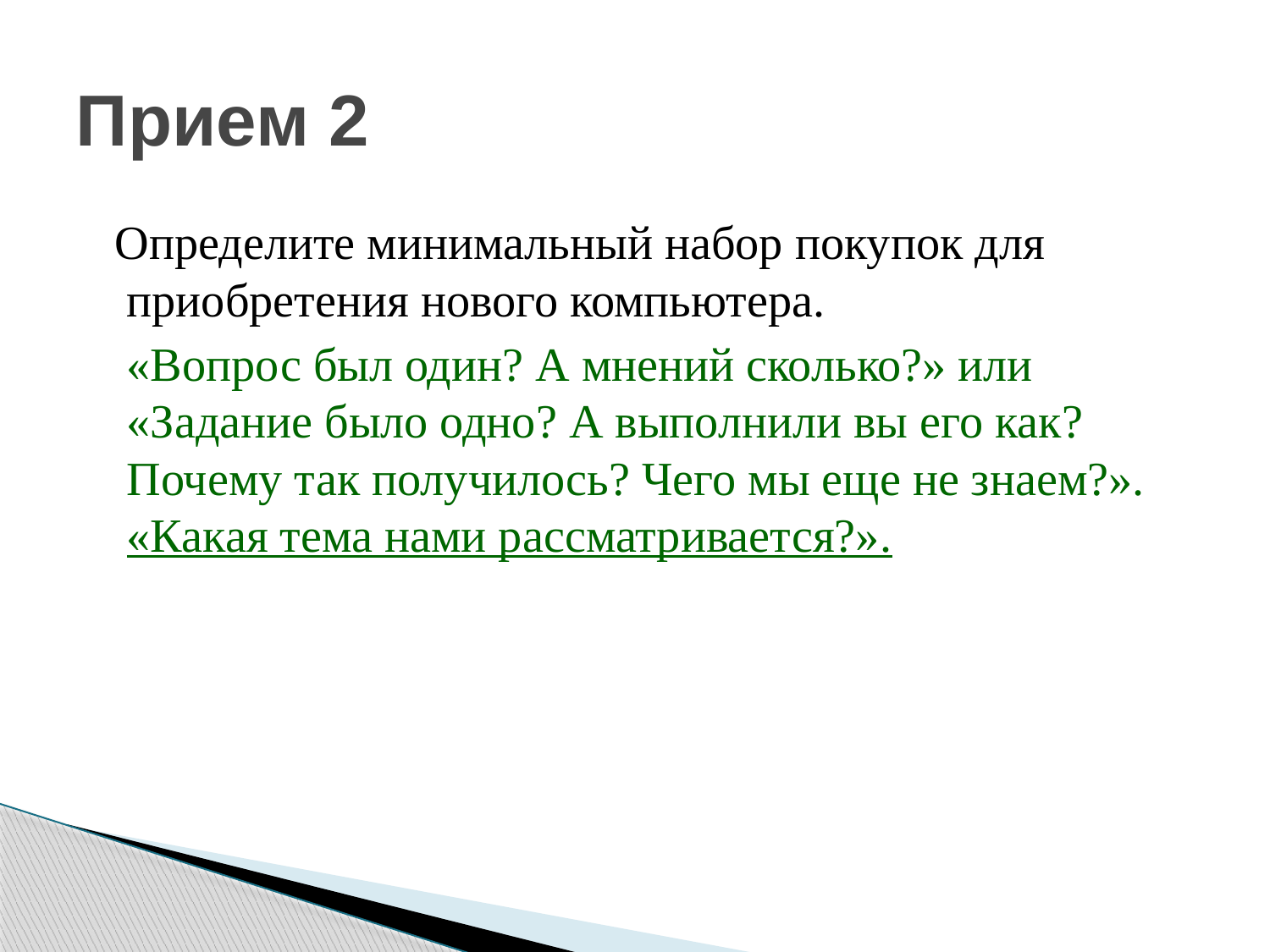

# Прием 2
  Определите минимальный набор покупок для приобретения нового компьютера.
   «Вопрос был один? А мнений сколько?» или «Задание было одно? А выполнили вы его как?    Почему так получилось? Чего мы еще не знаем?». «Какая тема нами рассматривается?».